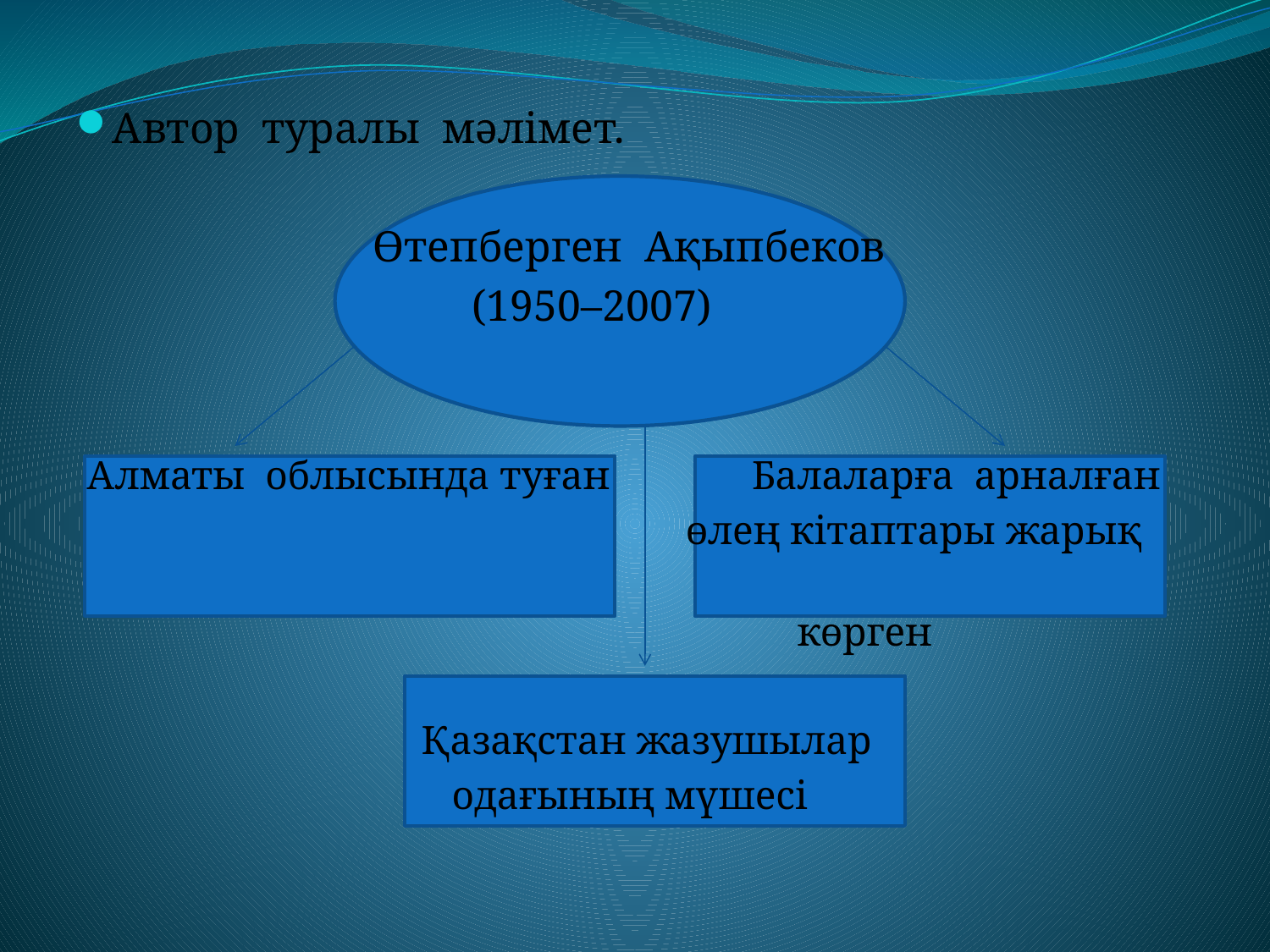

Автор  туралы  мәлімет.

                           Өтепберген  Ақыпбеков
                                    (1950–2007)

 Алматы  облысында туған              Балаларға  арналған
                                                            өлең кітаптары жарық
                                                                       көрген

                                  Қазақстан жазушылар
                                     одағының мүшесі